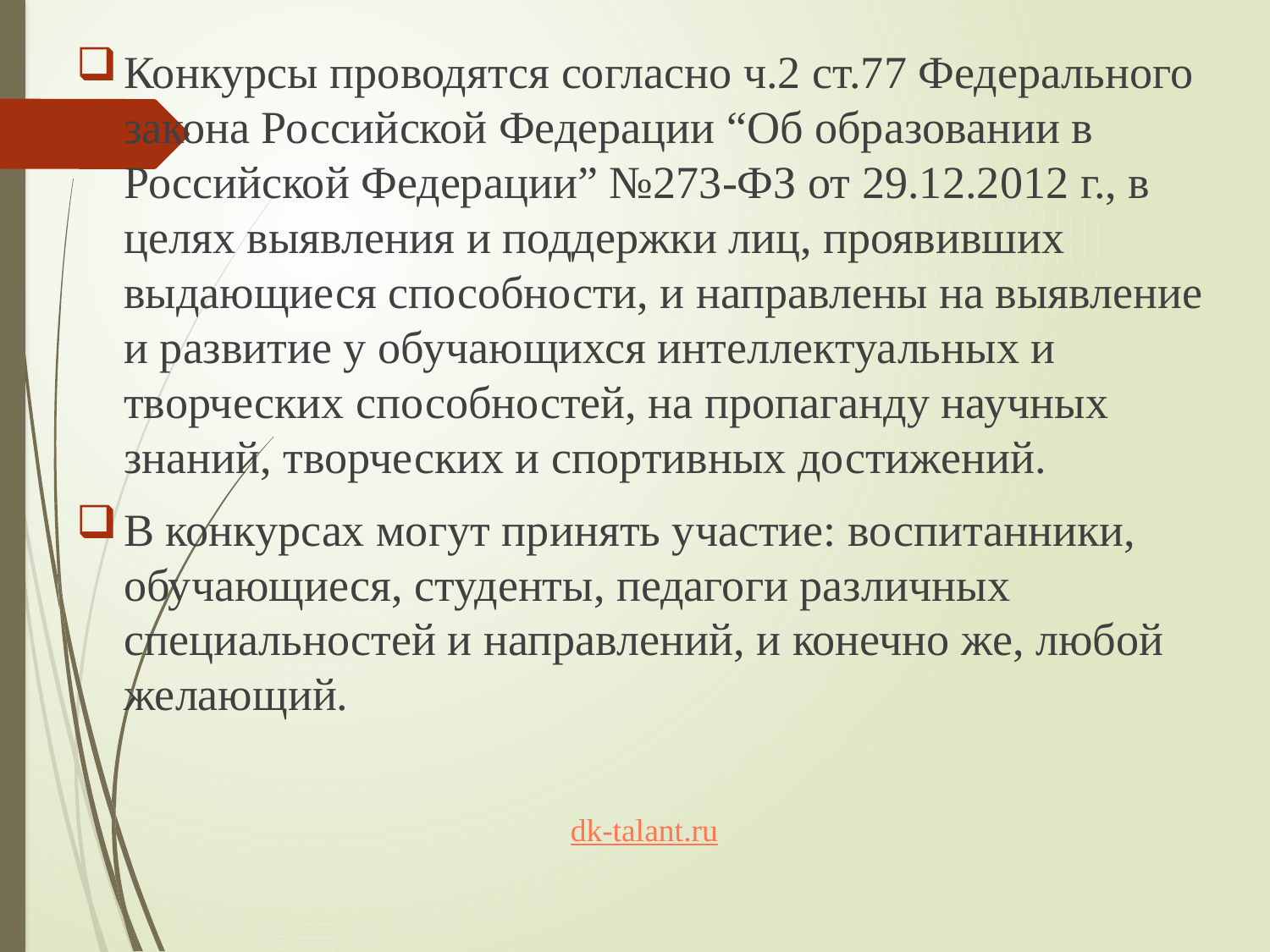

Конкурсы проводятся согласно ч.2 ст.77 Федерального закона Российской Федерации “Об образовании в Российской Федерации” №273-ФЗ от 29.12.2012 г., в целях выявления и поддержки лиц, проявивших выдающиеся способности, и направлены на выявление и развитие у обучающихся интеллектуальных и творческих способностей, на пропаганду научных знаний, творческих и спортивных достижений.
В конкурсах могут принять участие: воспитанники, обучающиеся, студенты, педагоги различных специальностей и направлений, и конечно же, любой желающий.

dk-talant.ru